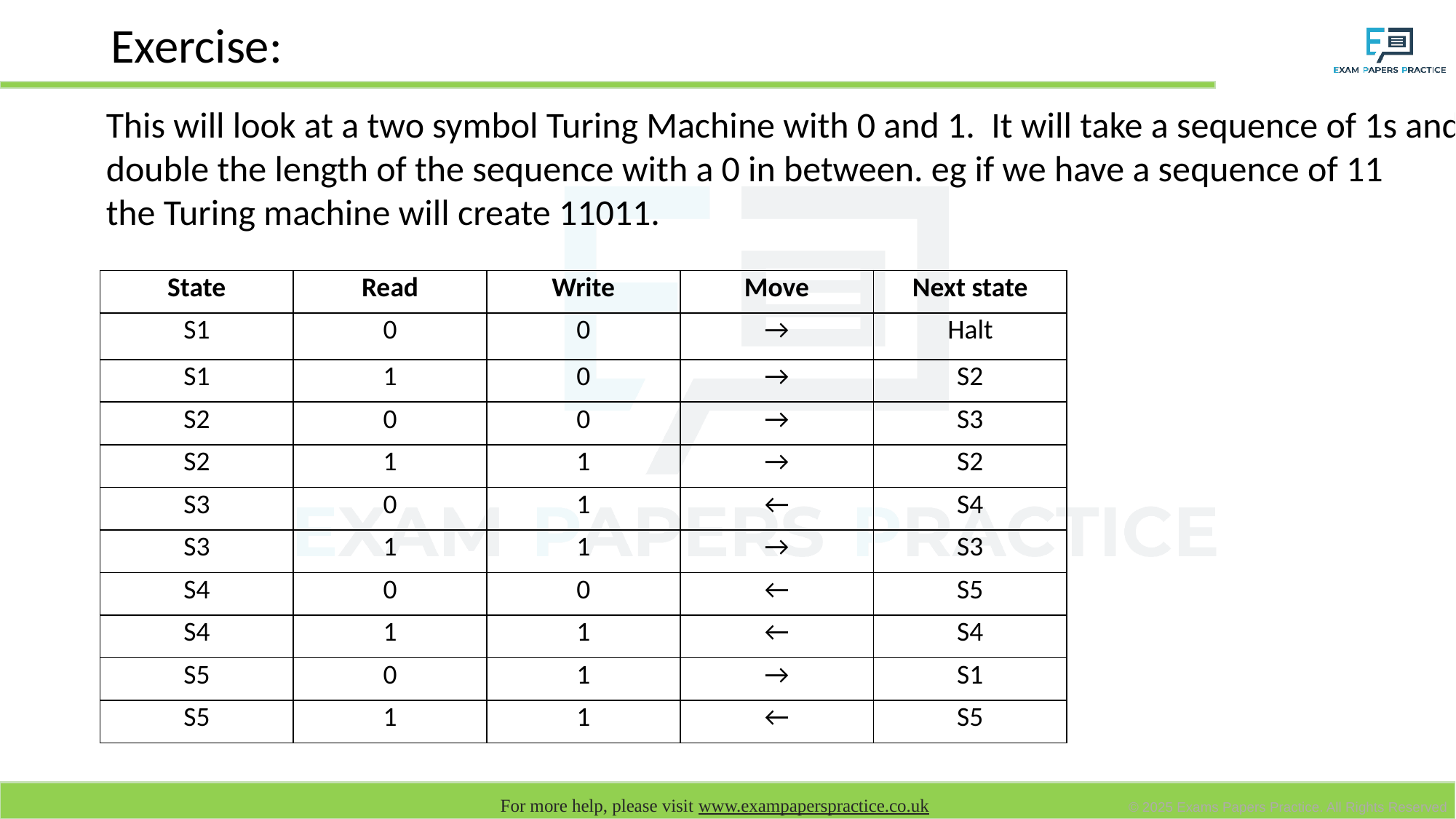

# Exercise:
This will look at a two symbol Turing Machine with 0 and 1.  It will take a sequence of 1s and
double the length of the sequence with a 0 in between. eg if we have a sequence of 11
the Turing machine will create 11011.
| State | Read | Write | Move | Next state |
| --- | --- | --- | --- | --- |
| S1 | 0 | 0 | → | Halt |
| S1 | 1 | 0 | → | S2 |
| S2 | 0 | 0 | → | S3 |
| S2 | 1 | 1 | → | S2 |
| S3 | 0 | 1 | ← | S4 |
| S3 | 1 | 1 | → | S3 |
| S4 | 0 | 0 | ← | S5 |
| S4 | 1 | 1 | ← | S4 |
| S5 | 0 | 1 | → | S1 |
| S5 | 1 | 1 | ← | S5 |